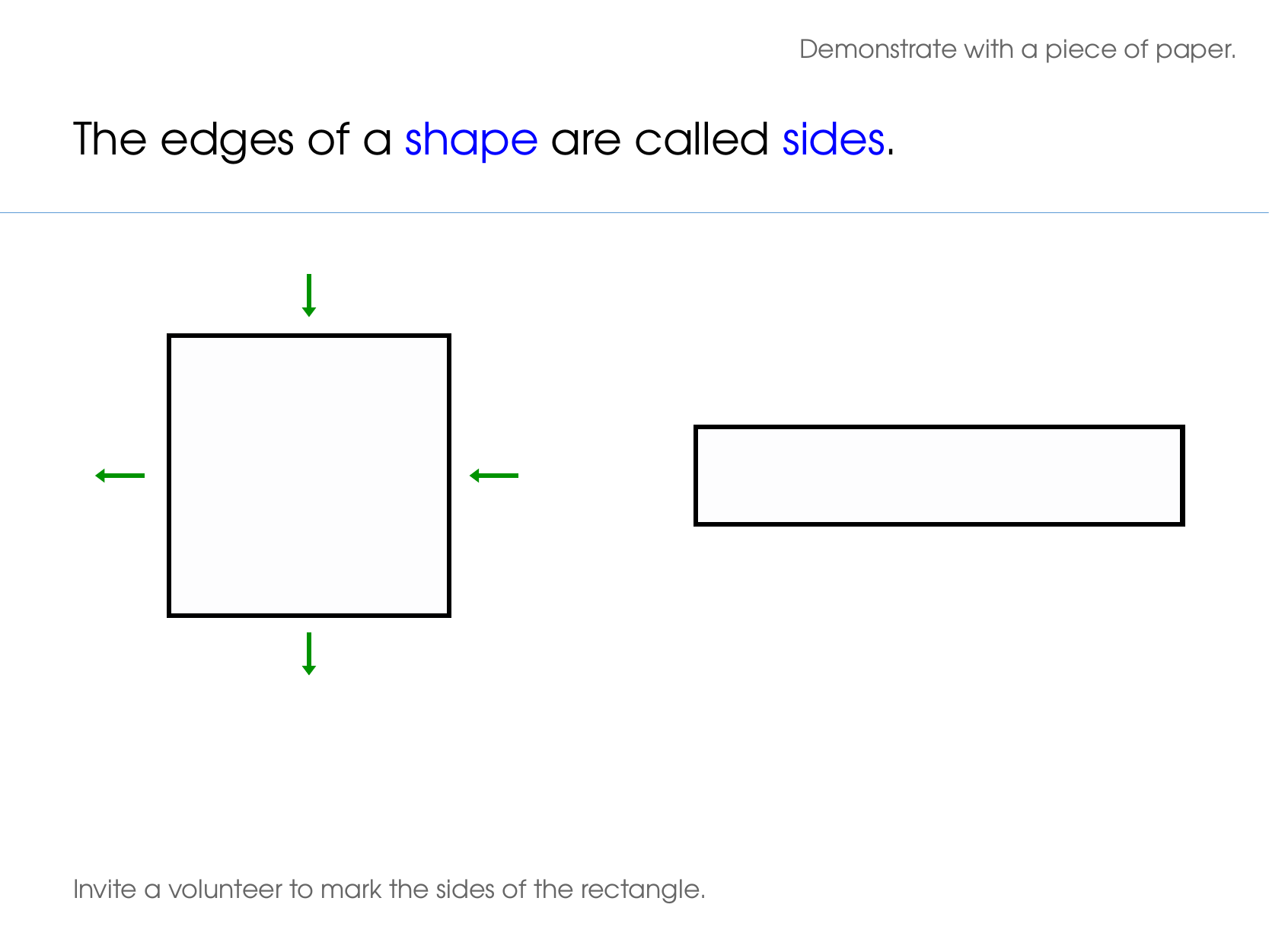

Demonstrate with a piece of paper.
The edges of a shape are called sides.

Invite a volunteer to mark the sides of the rectangle.